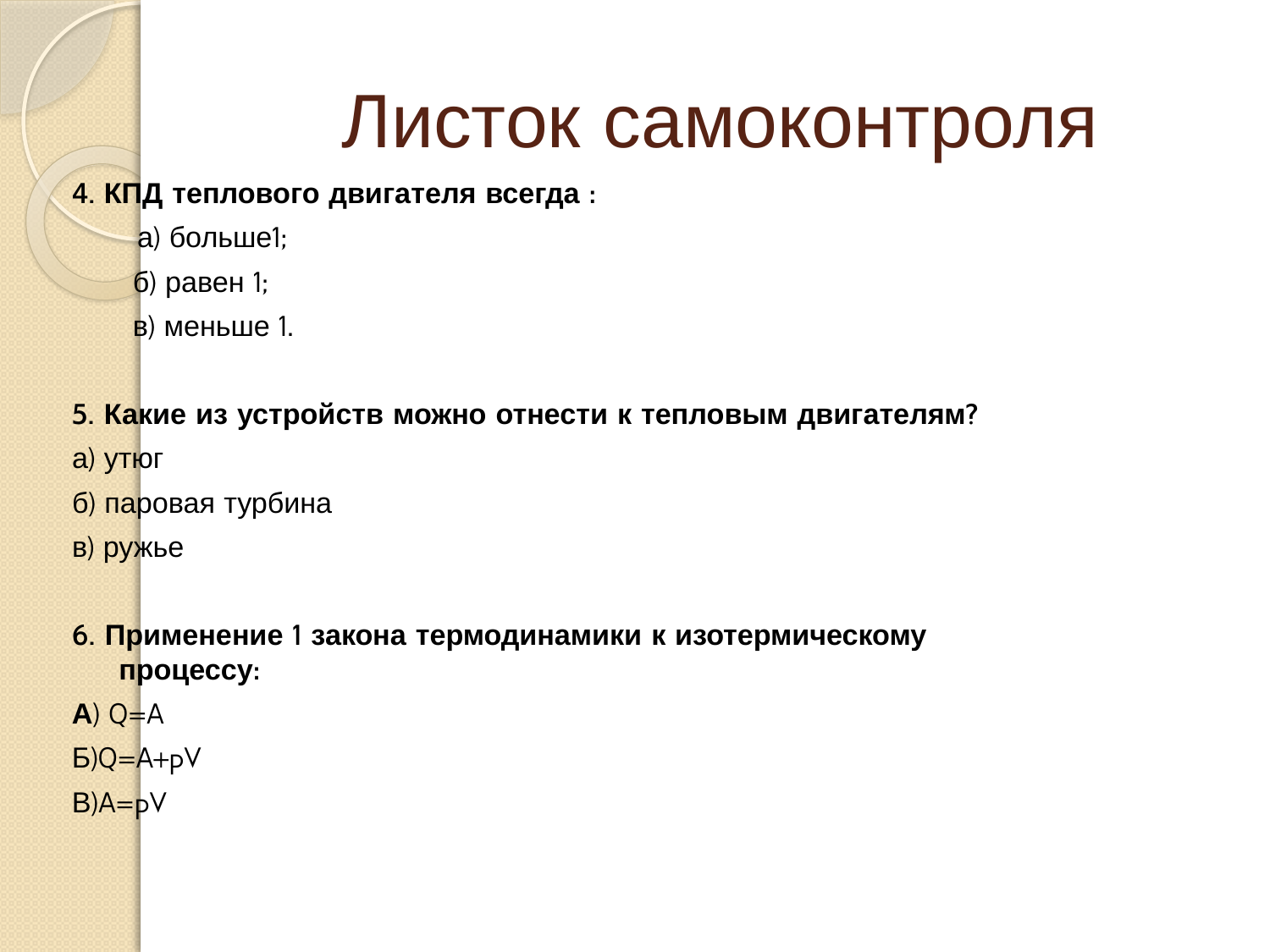

# Листок самоконтроля
4. КПД теплового двигателя всегда :
       а) больше1;
       б) равен 1;
       в) меньше 1.

5. Какие из устройств можно отнести к тепловым двигателям?
а) утюг
б) паровая турбина
в) ружье

6. Применение 1 закона термодинамики к изотермическому процессу:
А) Q=A
Б)Q=A+pV
В)A=pV